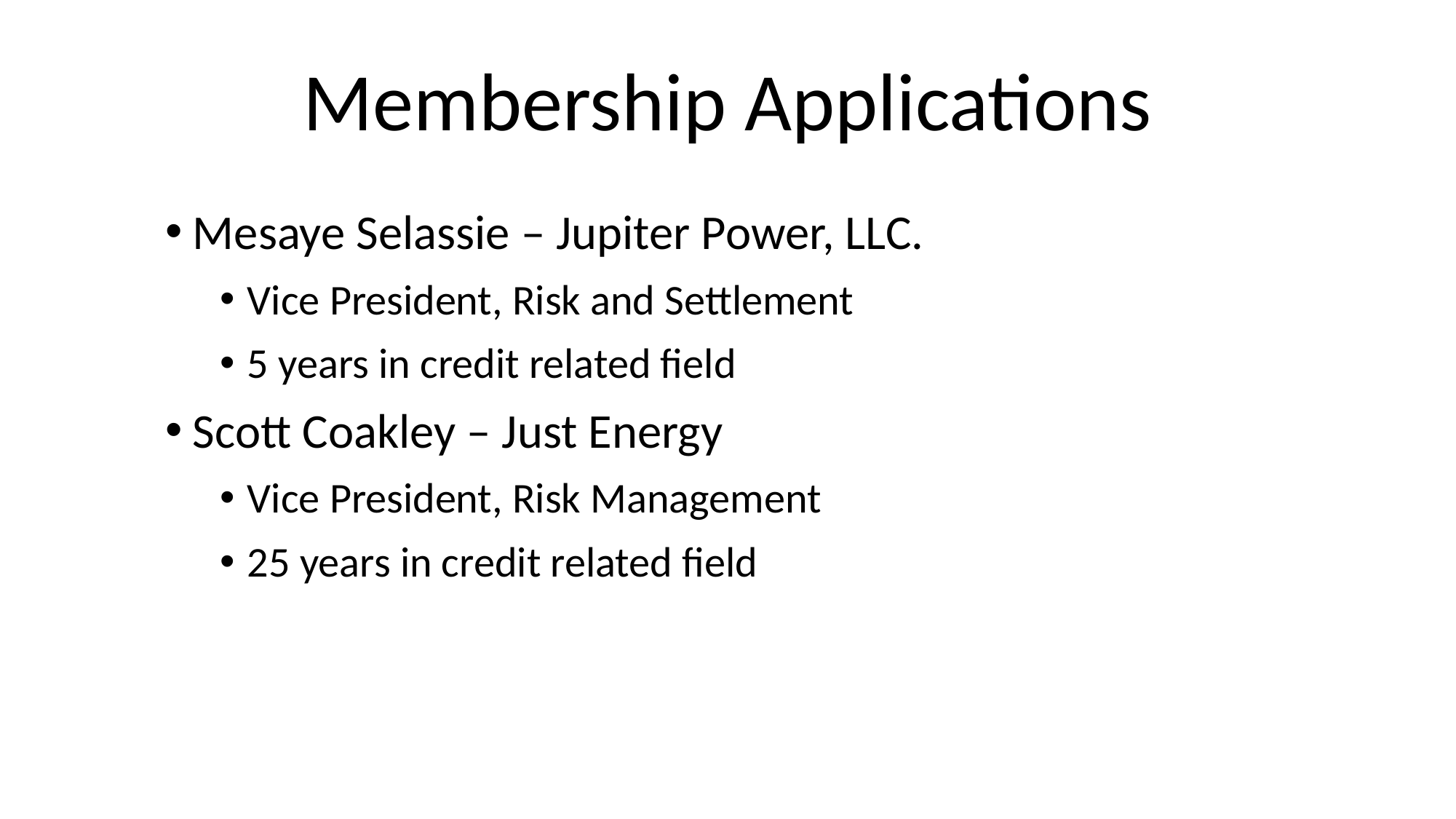

# Membership Applications
Mesaye Selassie – Jupiter Power, LLC.
Vice President, Risk and Settlement
5 years in credit related field
Scott Coakley – Just Energy
Vice President, Risk Management
25 years in credit related field